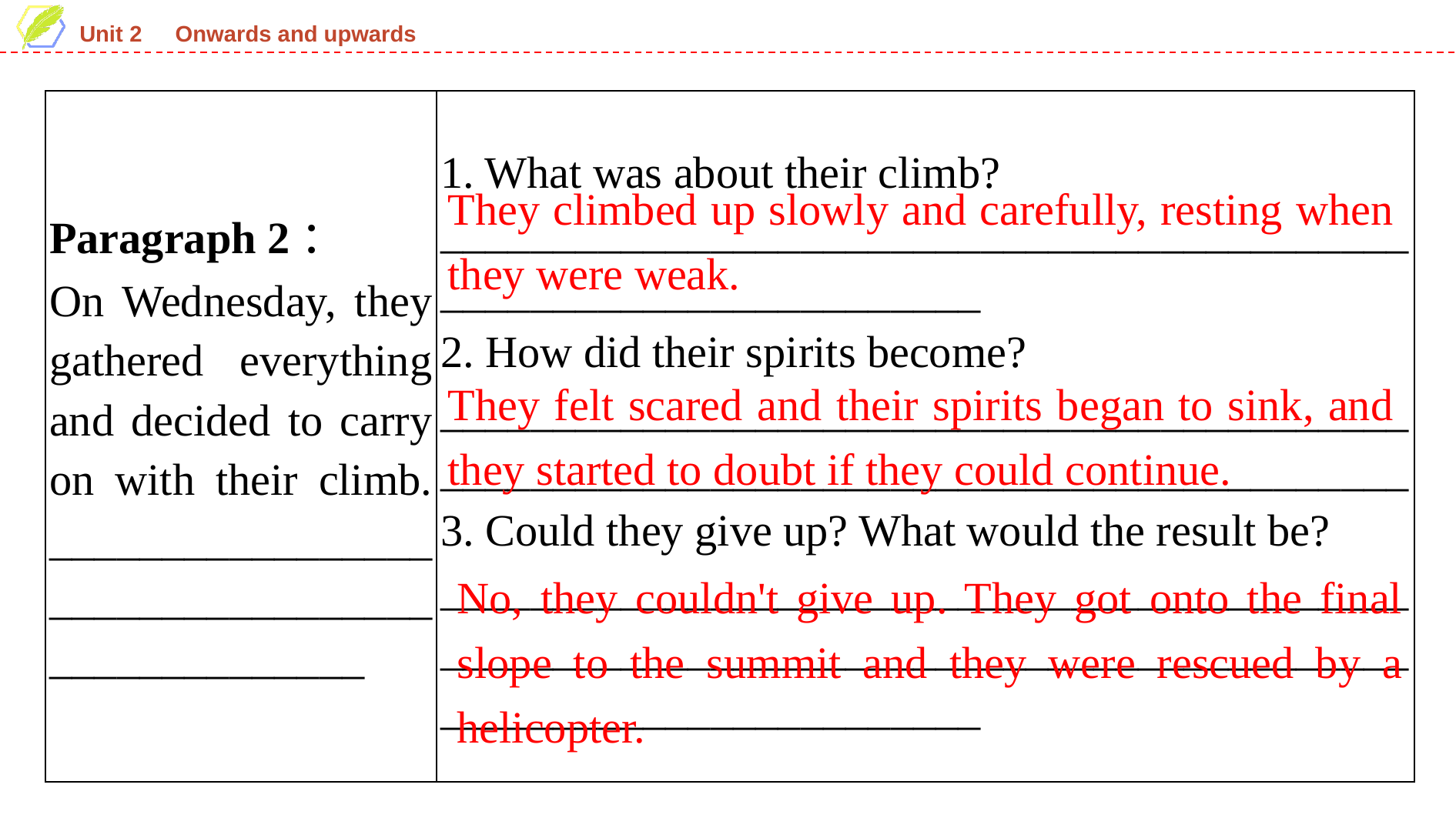

| Paragraph 2： On Wednesday, they gathered everything and decided to carry on with their climb. \_\_\_\_\_\_\_\_\_\_\_\_\_\_\_\_\_\_\_\_\_\_\_\_\_\_\_\_\_\_\_\_\_\_\_\_\_\_\_\_\_\_\_\_\_\_\_\_ | 1. What was about their climb? \_\_\_\_\_\_\_\_\_\_\_\_\_\_\_\_\_\_\_\_\_\_\_\_\_\_\_\_\_\_\_\_\_\_\_\_\_\_\_\_\_\_\_\_\_\_\_\_\_\_\_\_\_\_\_\_\_\_\_\_\_\_\_\_\_\_\_ 2. How did their spirits become? \_\_\_\_\_\_\_\_\_\_\_\_\_\_\_\_\_\_\_\_\_\_\_\_\_\_\_\_\_\_\_\_\_\_\_\_\_\_\_\_\_\_\_\_\_\_\_\_\_\_\_\_\_\_\_\_\_\_\_\_\_\_\_\_\_\_\_\_\_\_\_\_\_\_\_\_\_\_\_\_\_\_\_\_\_\_ 3. Could they give up? What would the result be? \_\_\_\_\_\_\_\_\_\_\_\_\_\_\_\_\_\_\_\_\_\_\_\_\_\_\_\_\_\_\_\_\_\_\_\_\_\_\_\_\_\_\_\_\_\_\_\_\_\_\_\_\_\_\_\_\_\_\_\_\_\_\_\_\_\_\_\_\_\_\_\_\_\_\_\_\_\_\_\_\_\_\_\_\_\_\_\_\_\_\_\_\_\_\_\_\_\_\_\_\_\_\_\_\_\_\_\_\_\_ |
| --- | --- |
They climbed up slowly and carefully, resting when they were weak.
They felt scared and their spirits began to sink, and they started to doubt if they could continue.
No, they couldn't give up. They got onto the final slope to the summit and they were rescued by a helicopter.